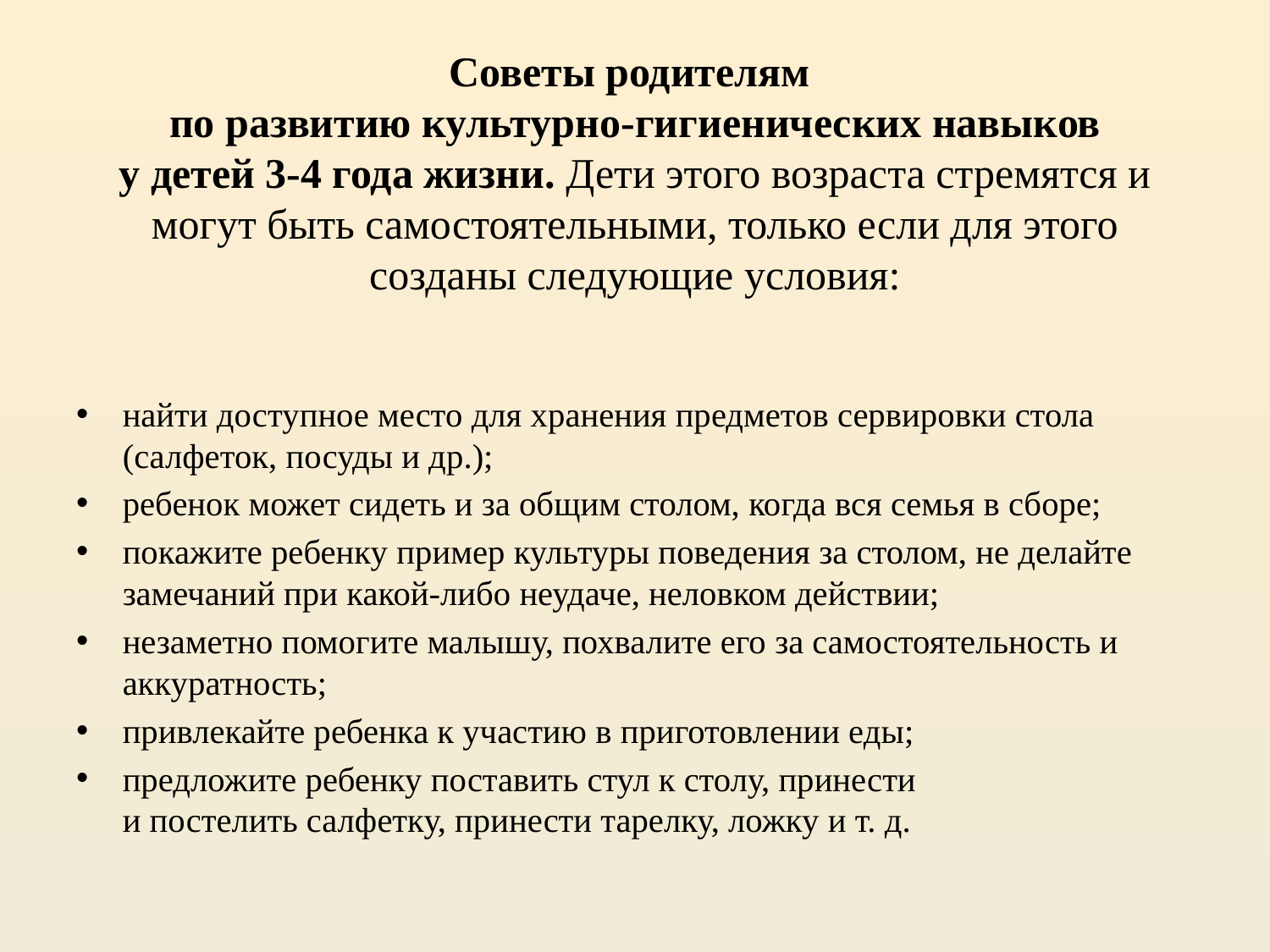

# Советы родителям по развитию культурно-гигиенических навыков у детей 3-4 года жизни. Дети этого возраста стремятся и могут быть самостоятельными, только если для этого созданы следующие условия:
найти доступное место для хранения предметов сервировки стола (салфеток, посуды и др.);
ребенок может сидеть и за общим столом, когда вся семья в сборе;
покажите ребенку пример культуры поведения за столом, не делайте замечаний при какой-либо неудаче, неловком действии;
незаметно помогите малышу, похвалите его за самостоятельность и аккуратность;
привлекайте ребенка к участию в приготовлении еды;
предложите ребенку поставить стул к столу, принести
и постелить салфетку, принести тарелку, ложку и т. д.